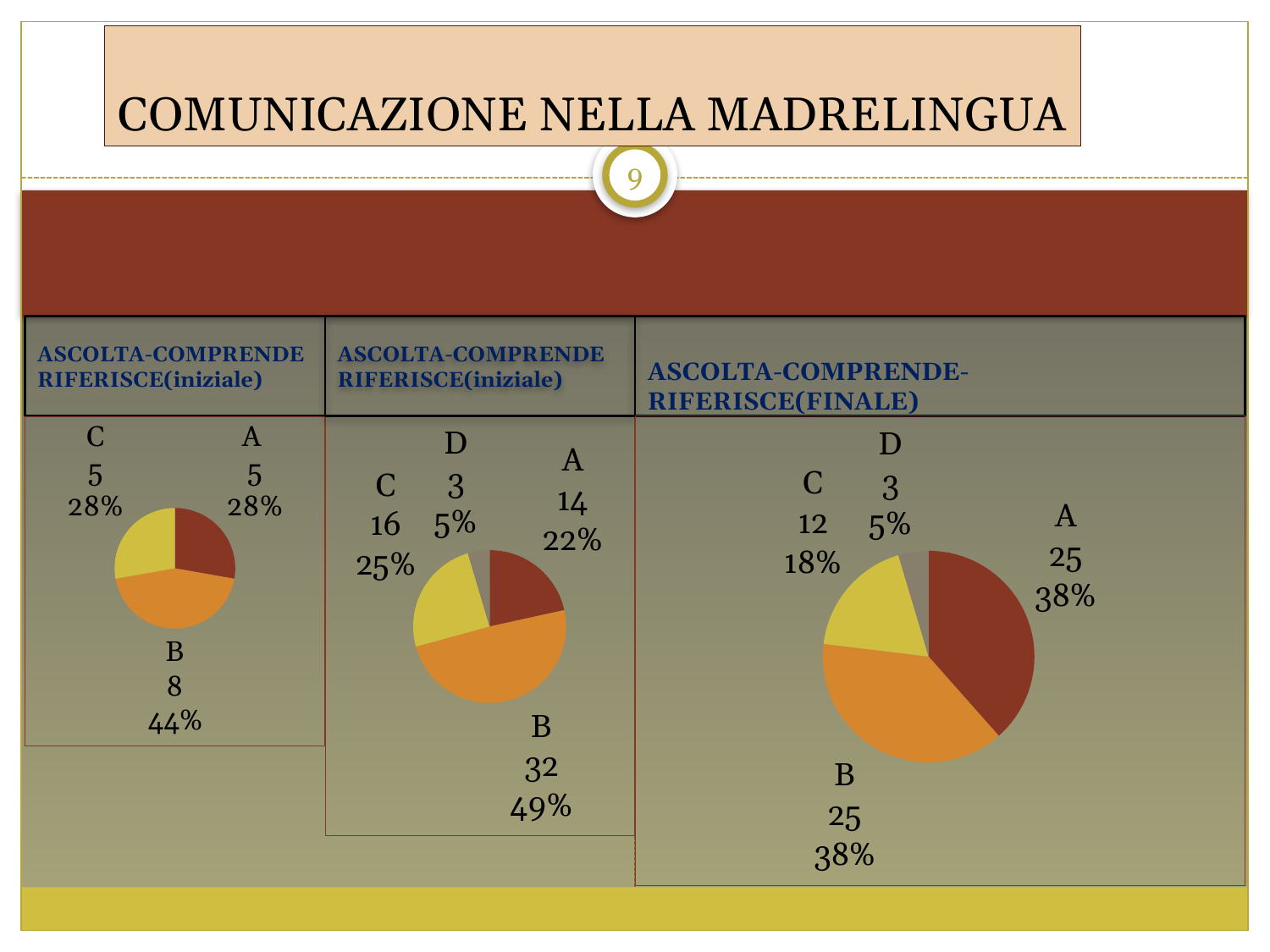

# COMUNICAZIONE NELLA MADRELINGUA
9
ASCOLTA-COMPRENDE RIFERISCE(iniziale)
ASCOLTA-COMPRENDE RIFERISCE(iniziale)

ASCOLTA-COMPRENDE-RIFERISCE(FINALE)

### Chart

| Category | Vendite |
|---|---|
| A | 25.0 |
| B | 25.0 |
| C | 12.0 |
| D | 3.0 |

### Chart

| Category | Vendite |
|---|---|
| A | 14.0 |
| B | 32.0 |
| C | 16.0 |
| D | 3.0 |

### Chart

| Category | Vendite |
|---|---|
| A  | 5.0 |
| B | 8.0 |
| C | 5.0 |
| D | 0.0 |